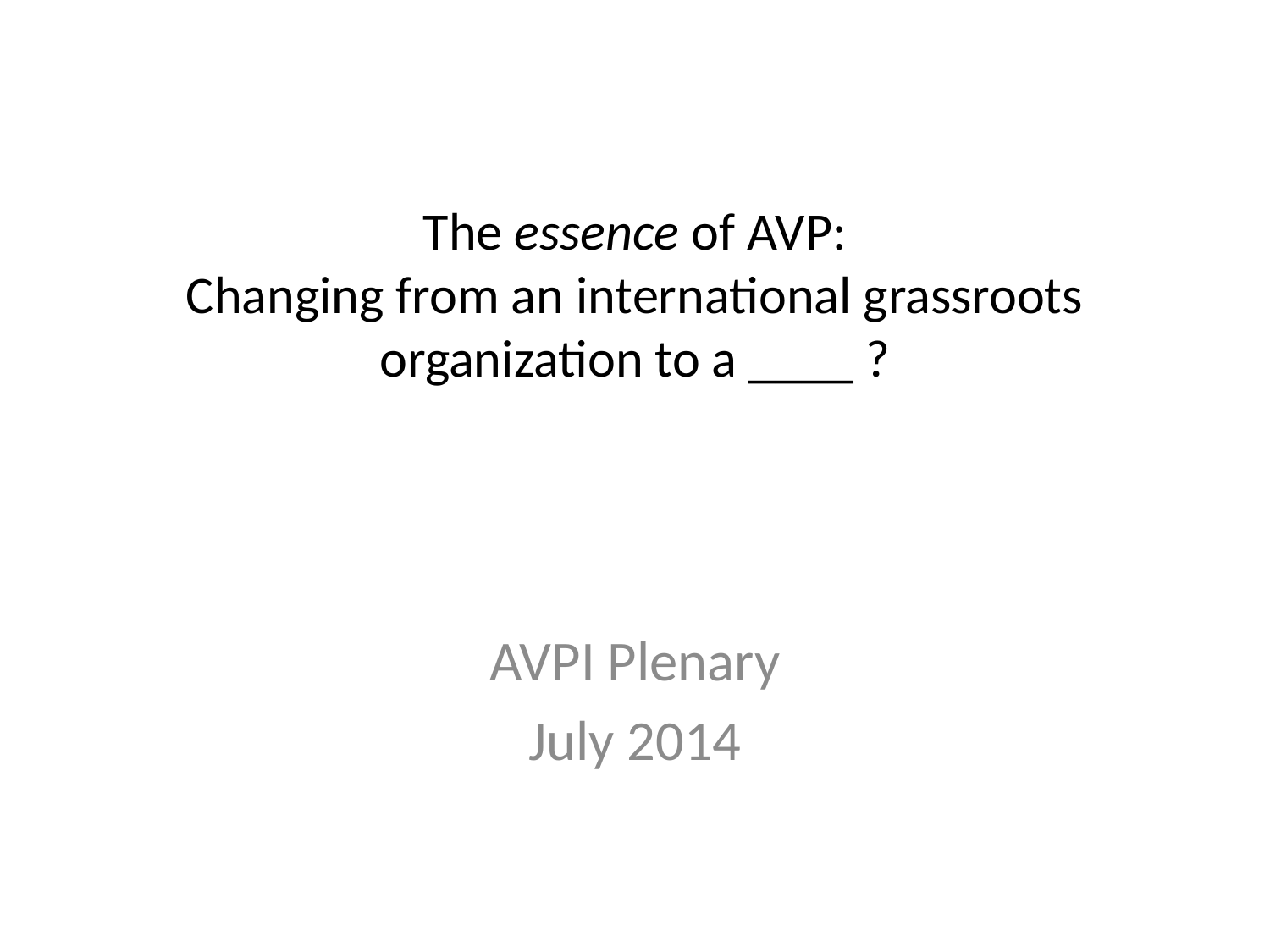

# The essence of AVP: Changing from an international grassroots organization to a ____ ?

AVPI Plenary
July 2014